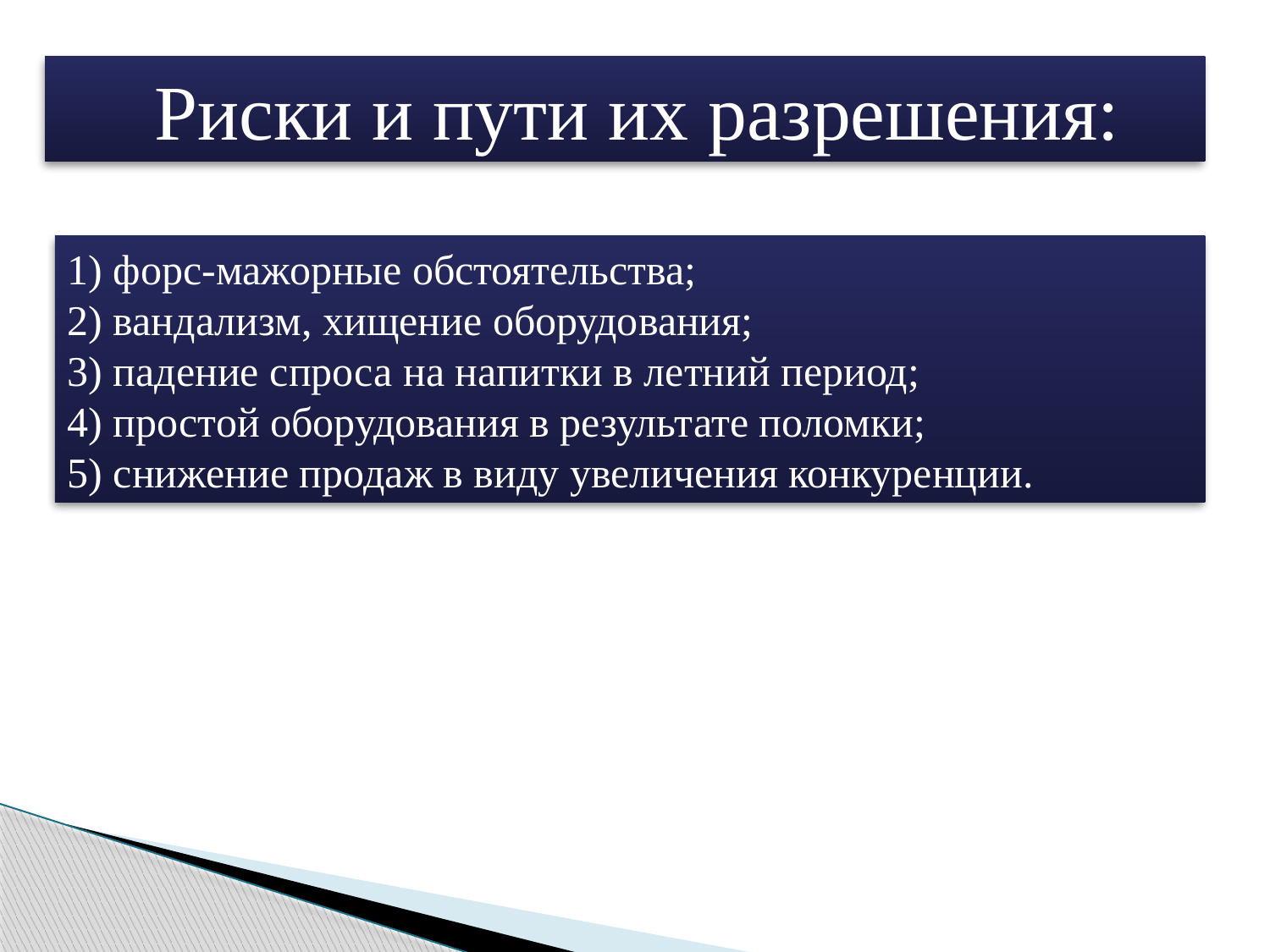

Риски и пути их разрешения:
1) форс-мажорные обстоятельства;
2) вандализм, хищение оборудования;
3) падение спроса на напитки в летний период;
4) простой оборудования в результате поломки;
5) снижение продаж в виду увеличения конкуренции.